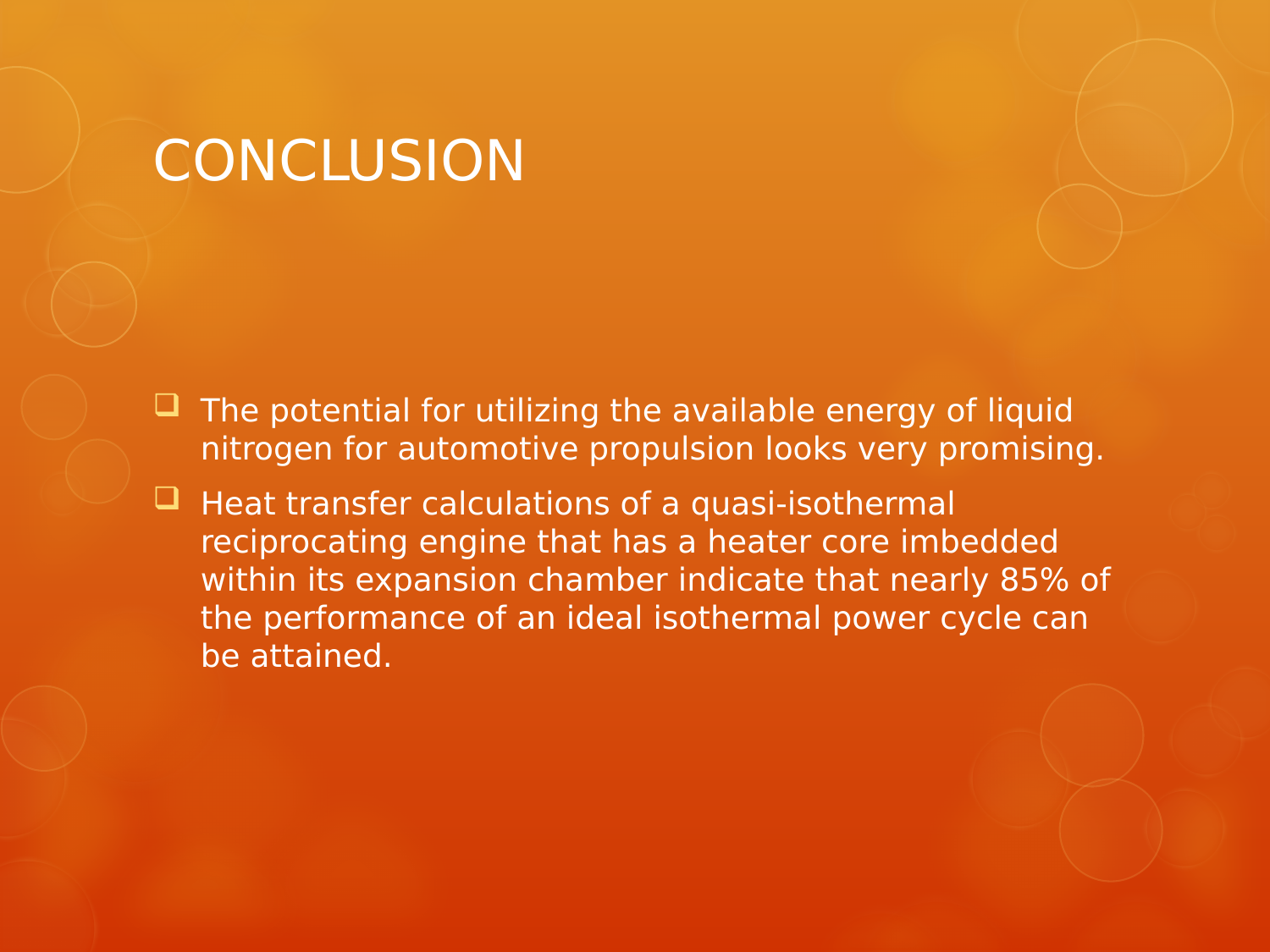

# CONCLUSION
The potential for utilizing the available energy of liquid nitrogen for automotive propulsion looks very promising.
Heat transfer calculations of a quasi-isothermal reciprocating engine that has a heater core imbedded within its expansion chamber indicate that nearly 85% of the performance of an ideal isothermal power cycle can be attained.